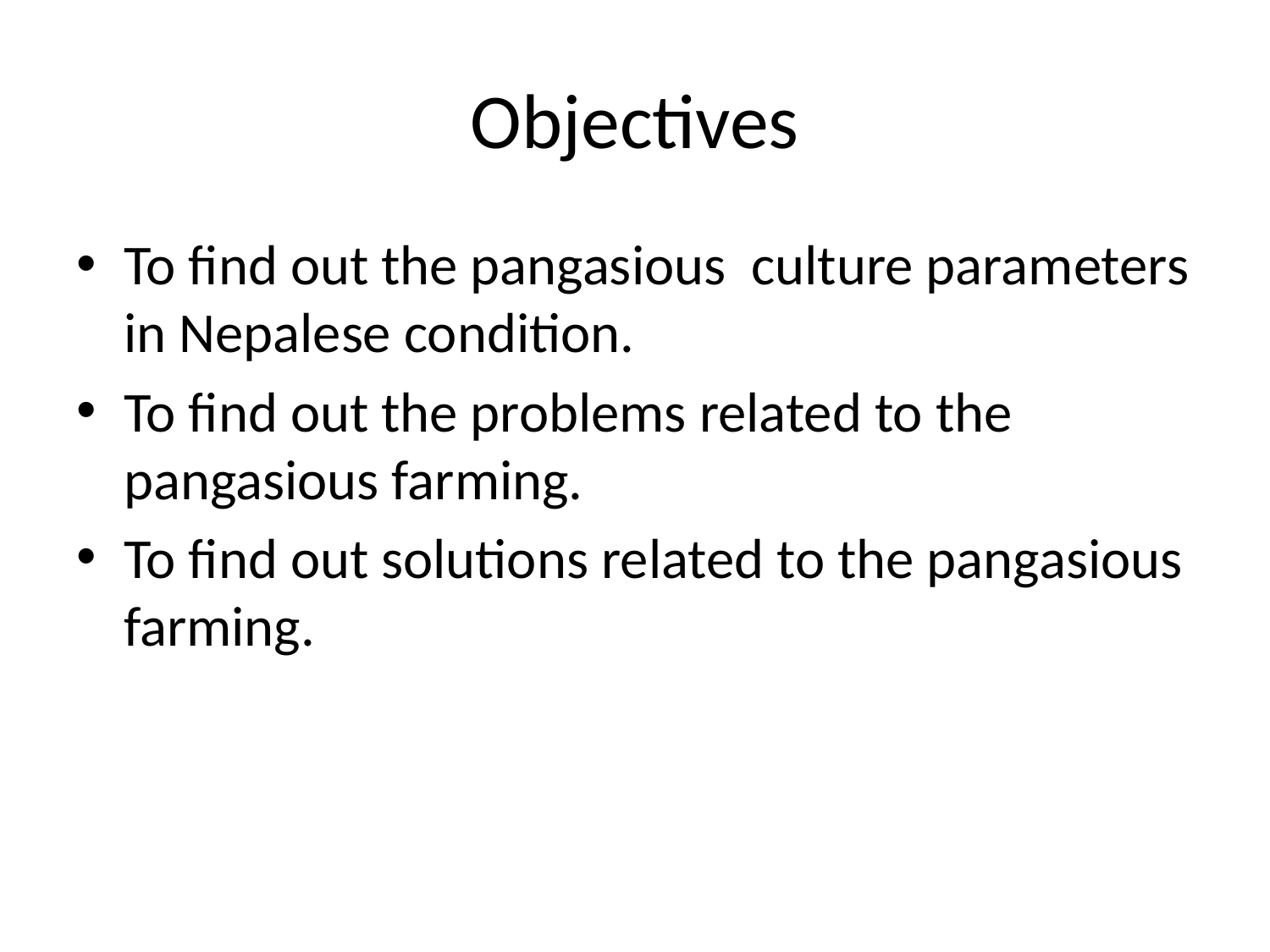

# Objectives
To find out the pangasious  culture parameters in Nepalese condition.
To find out the problems related to the pangasious farming.
To find out solutions related to the pangasious farming.